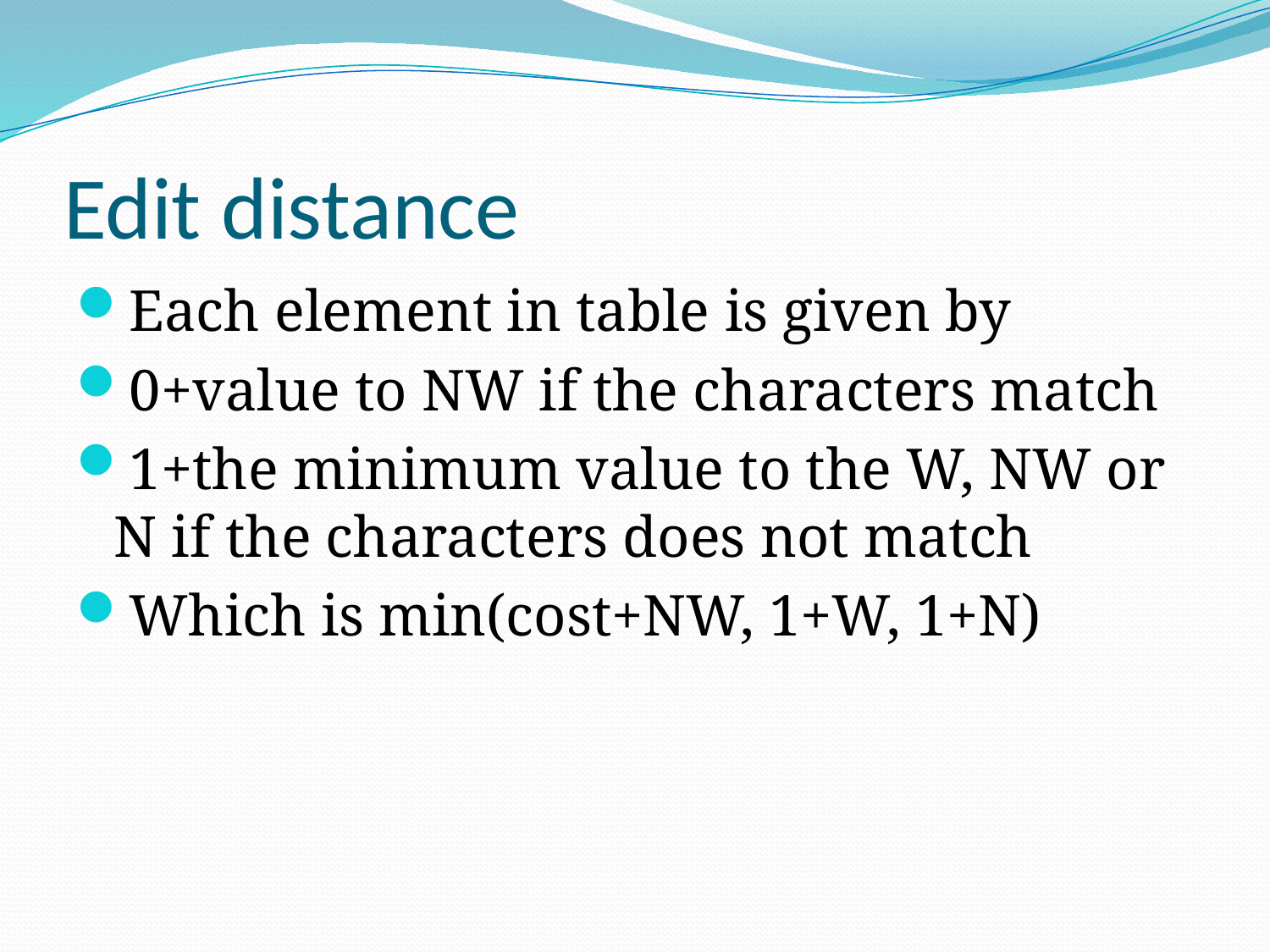

# Edit distance
Each element in table is given by
0+value to NW if the characters match
1+the minimum value to the W, NW or N if the characters does not match
Which is min(cost+NW, 1+W, 1+N)